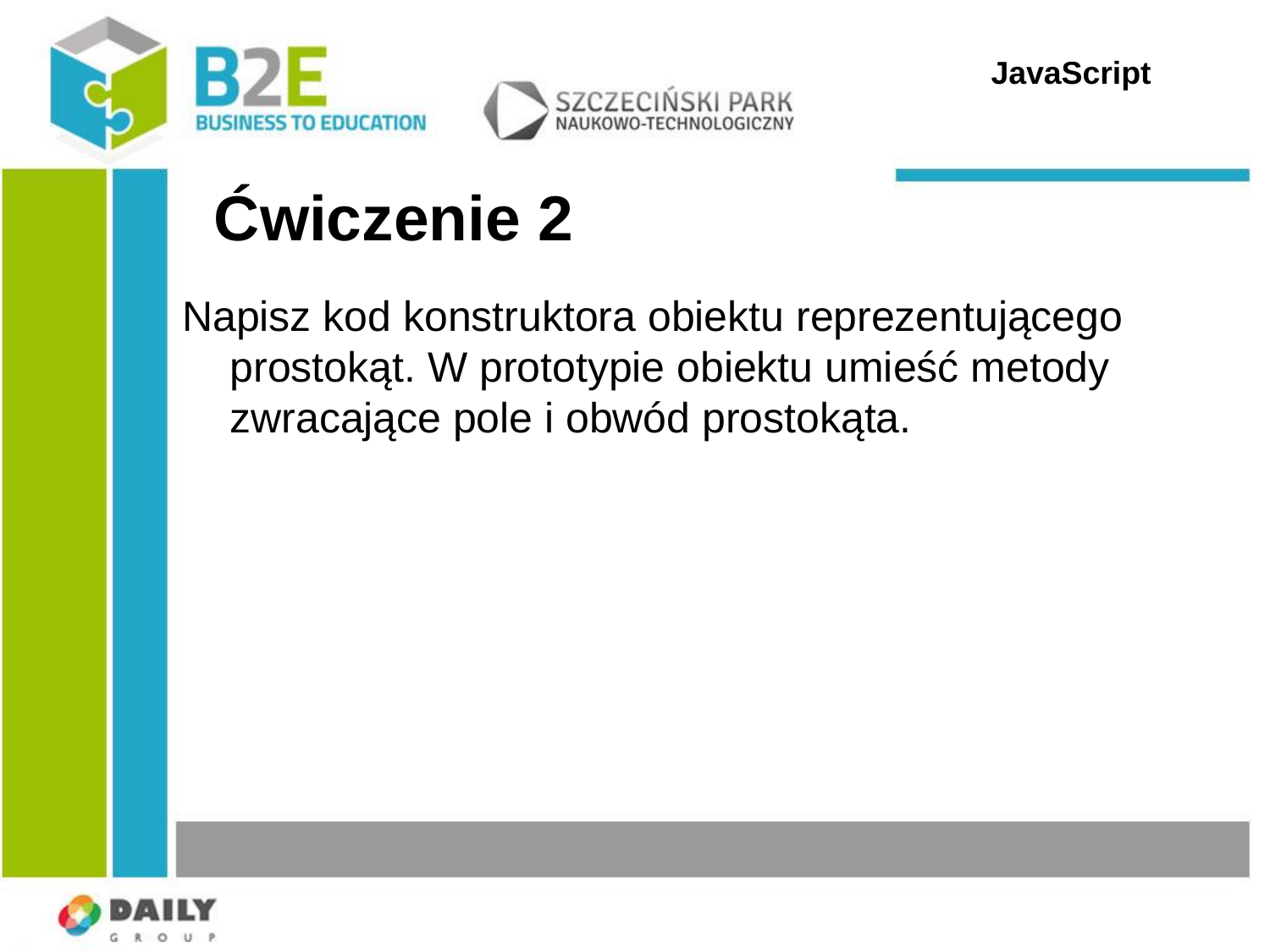

JavaScript
# Ćwiczenie 2
Napisz kod konstruktora obiektu reprezentującego prostokąt. W prototypie obiektu umieść metody zwracające pole i obwód prostokąta.